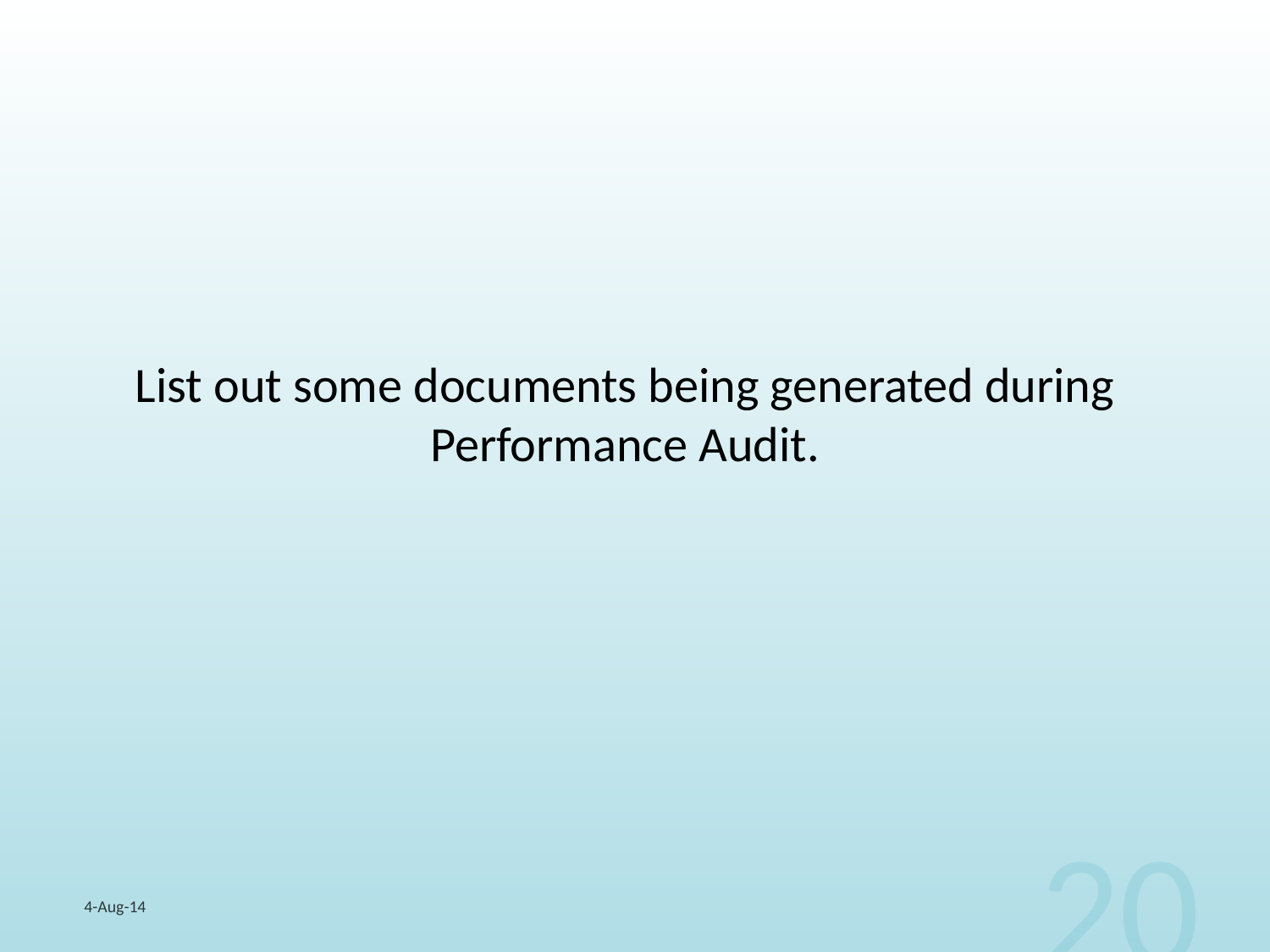

List out some documents being generated during Performance Audit.
20
4-Aug-14